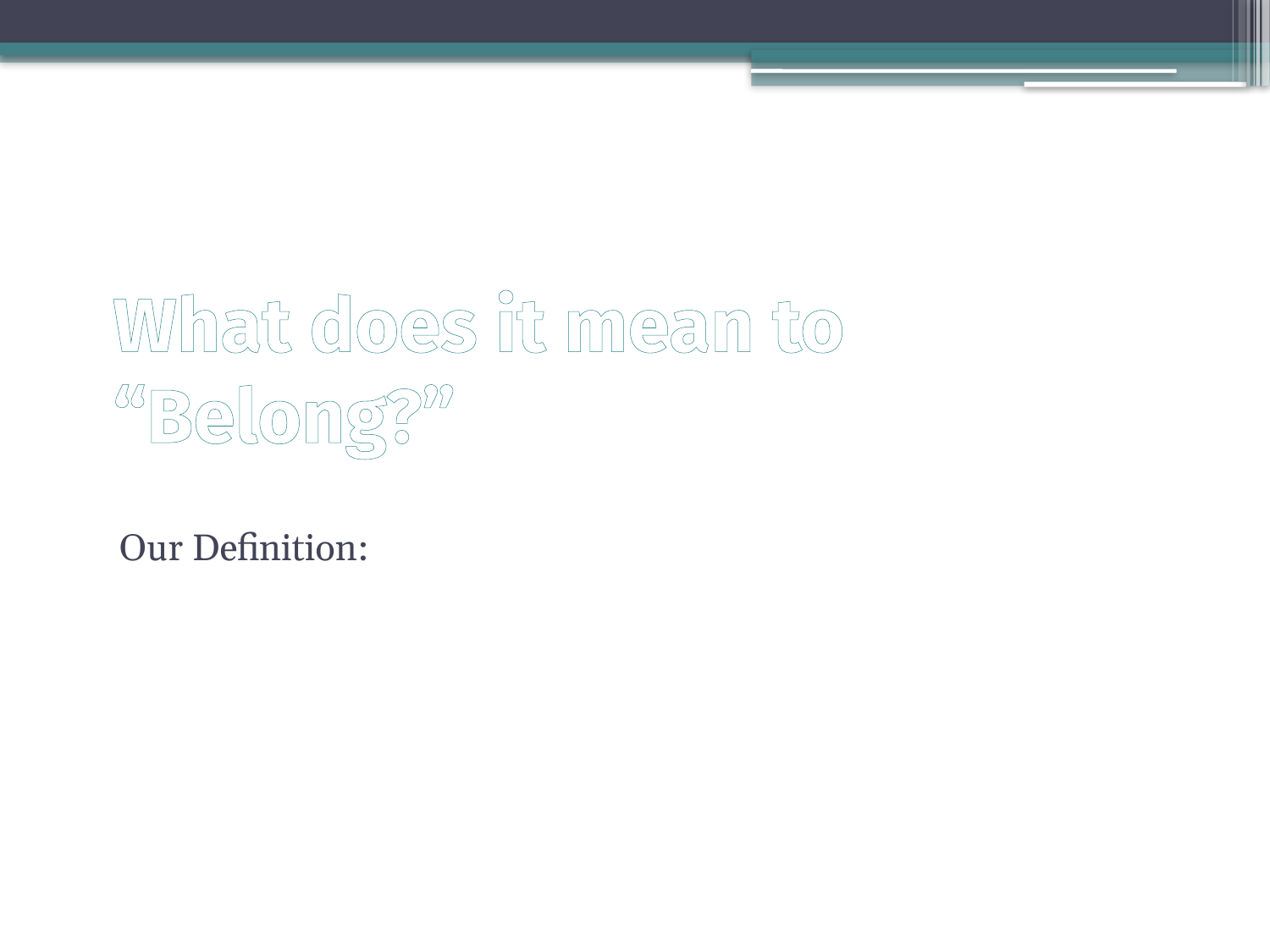

# What does it mean to “Belong?”

Our Definition: